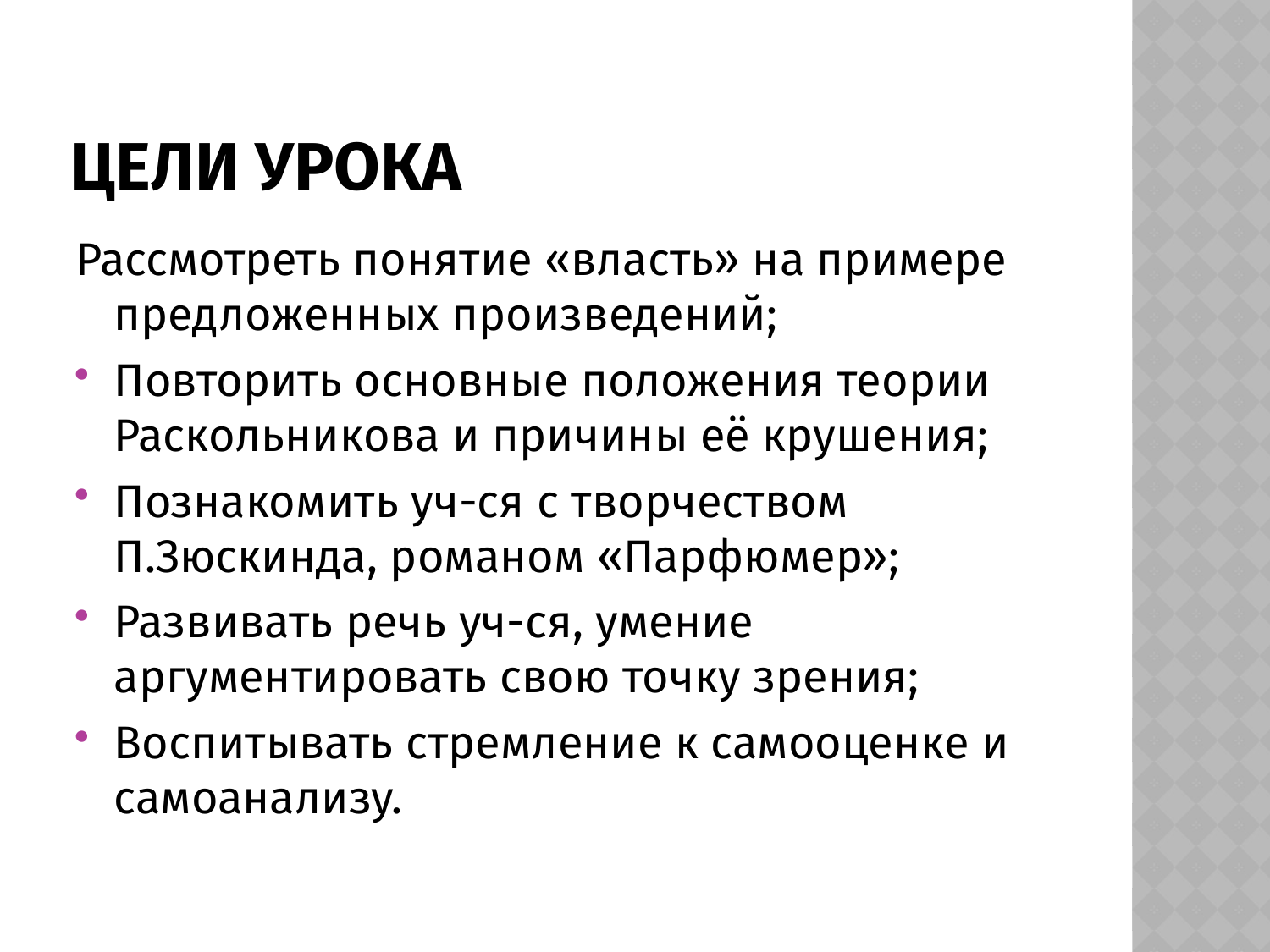

# Цели урока
Рассмотреть понятие «власть» на примере предложенных произведений;
Повторить основные положения теории Раскольникова и причины её крушения;
Познакомить уч-ся с творчеством П.Зюскинда, романом «Парфюмер»;
Развивать речь уч-ся, умение аргументировать свою точку зрения;
Воспитывать стремление к самооценке и самоанализу.